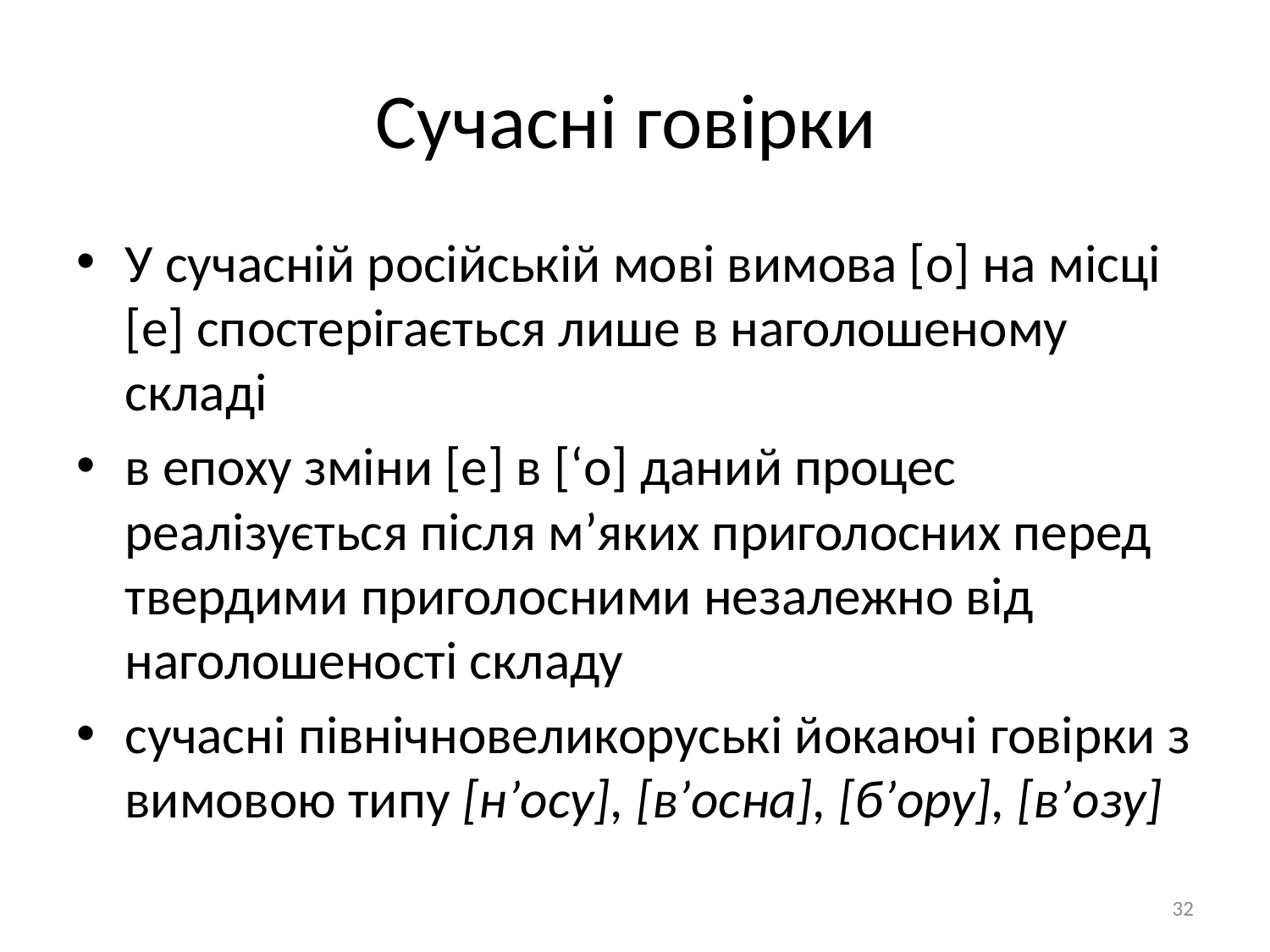

# Сучасні говірки
У сучасній російській мові вимова [о] на місці [е] спостерігається лише в наголошеному складі
в епоху зміни [е] в [‘о] даний процес реалізується після м’яких приголосних перед твердими приголосними незалежно від наголошеності складу
сучасні північновеликоруські йокаючі говірки з вимовою типу [н’осу], [в’осна], [б’ору], [в’озу]
32